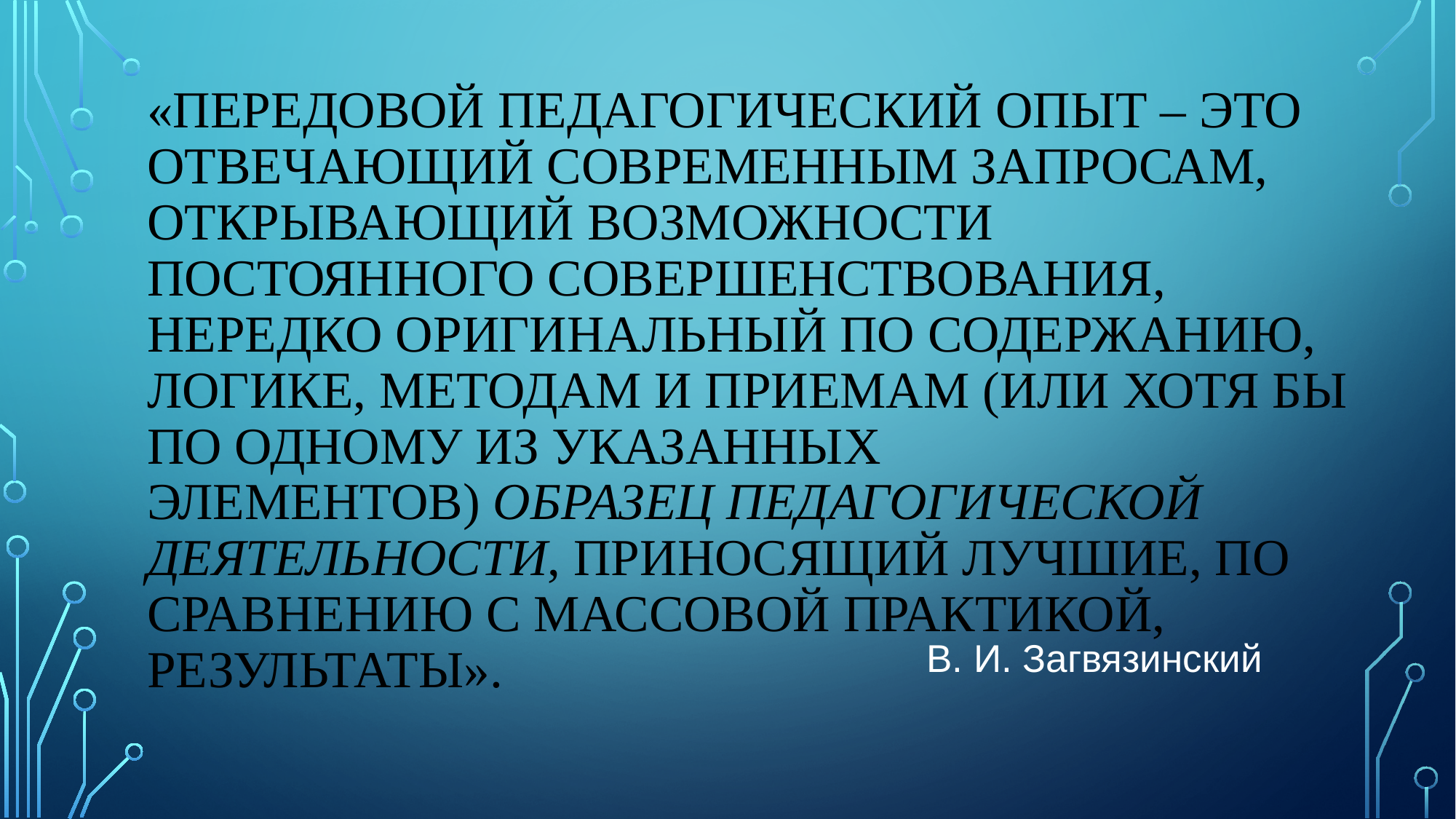

В. И. Загвязинский
# «передовой педагогический опыт – это отвечающий современным запросам, открывающий возможности постоянного совершенствования, нередко оригинальный по содержанию, логике, методам и приемам (или хотя бы по одному из указанных элементов) образец педагогической деятельности, приносящий лучшие, по сравнению с массовой практикой, результаты».